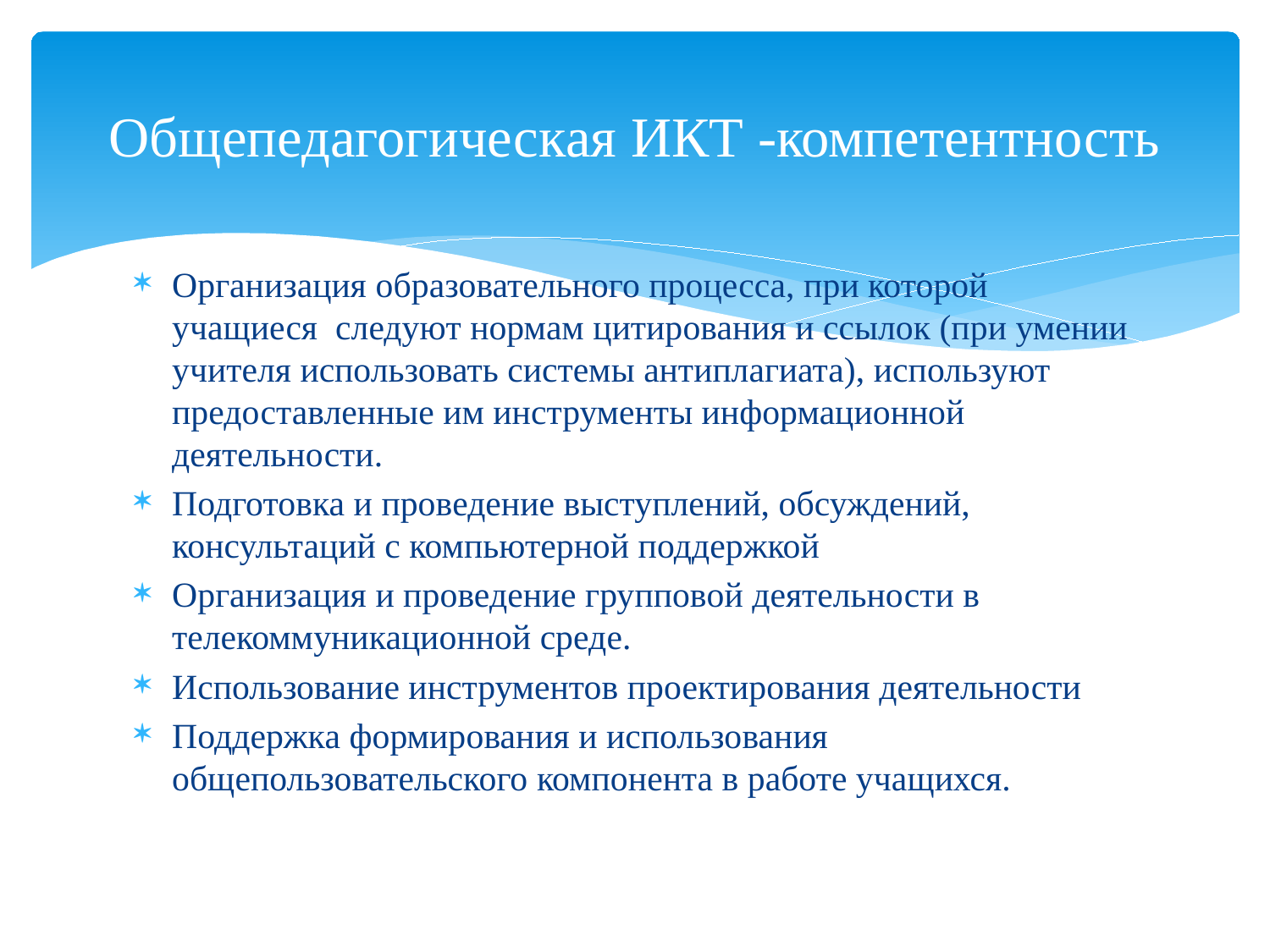

# Общепедагогическая ИКТ -компетентность

Организация образовательного процесса, при которой учащиеся  следуют нормам цитирования и ссылок (при умении учителя использовать системы антиплагиата), используют предоставленные им инструменты информационной деятельности.
Подготовка и проведение выступлений, обсуждений, консультаций с компьютерной поддержкой
Организация и проведение групповой деятельности в телекоммуникационной среде.
Использование инструментов проектирования деятельности
Поддержка формирования и использования общепользовательского компонента в работе учащихся.